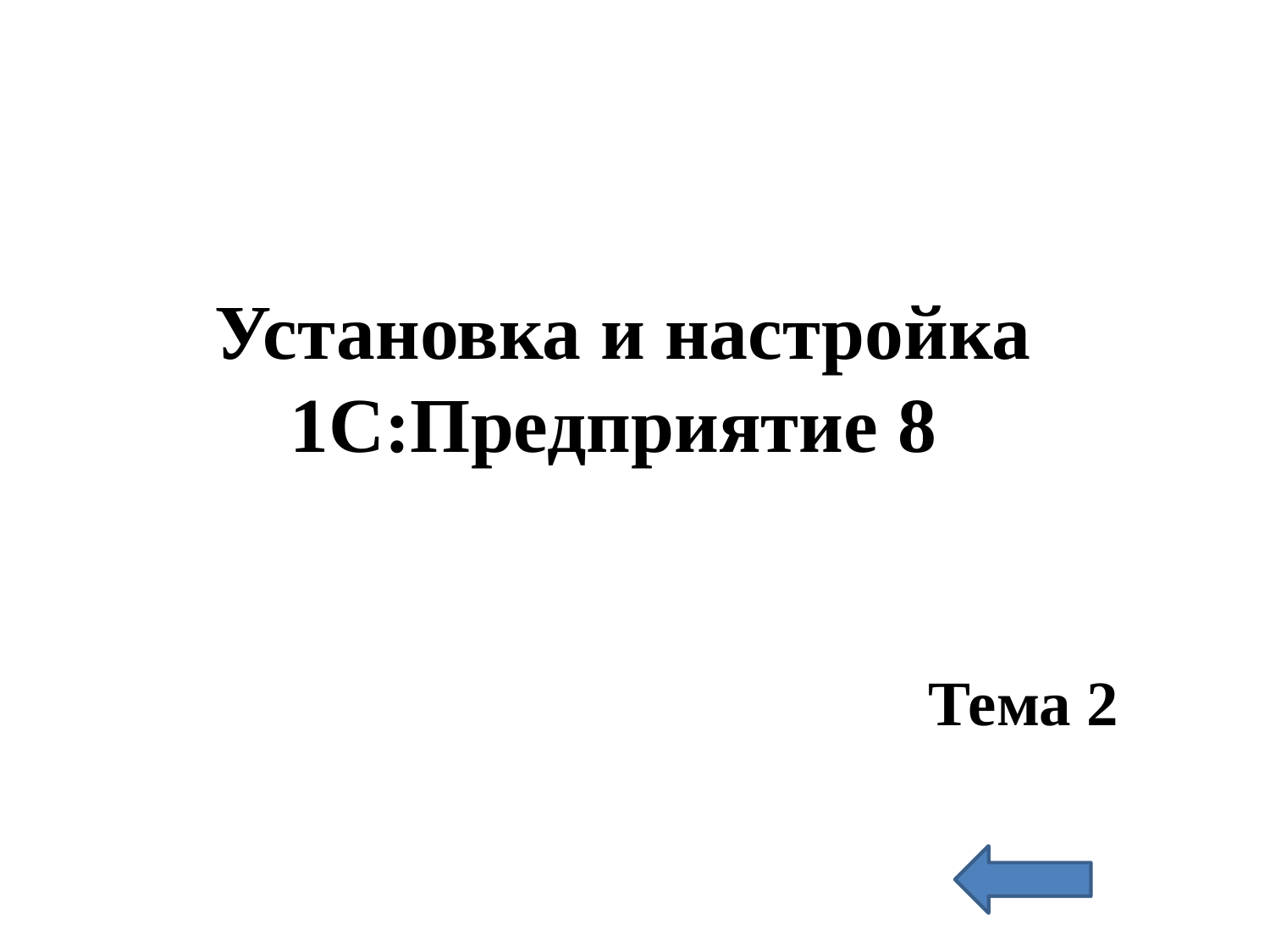

# Установка и настройка 1C:Предприятие 8
Тема 2